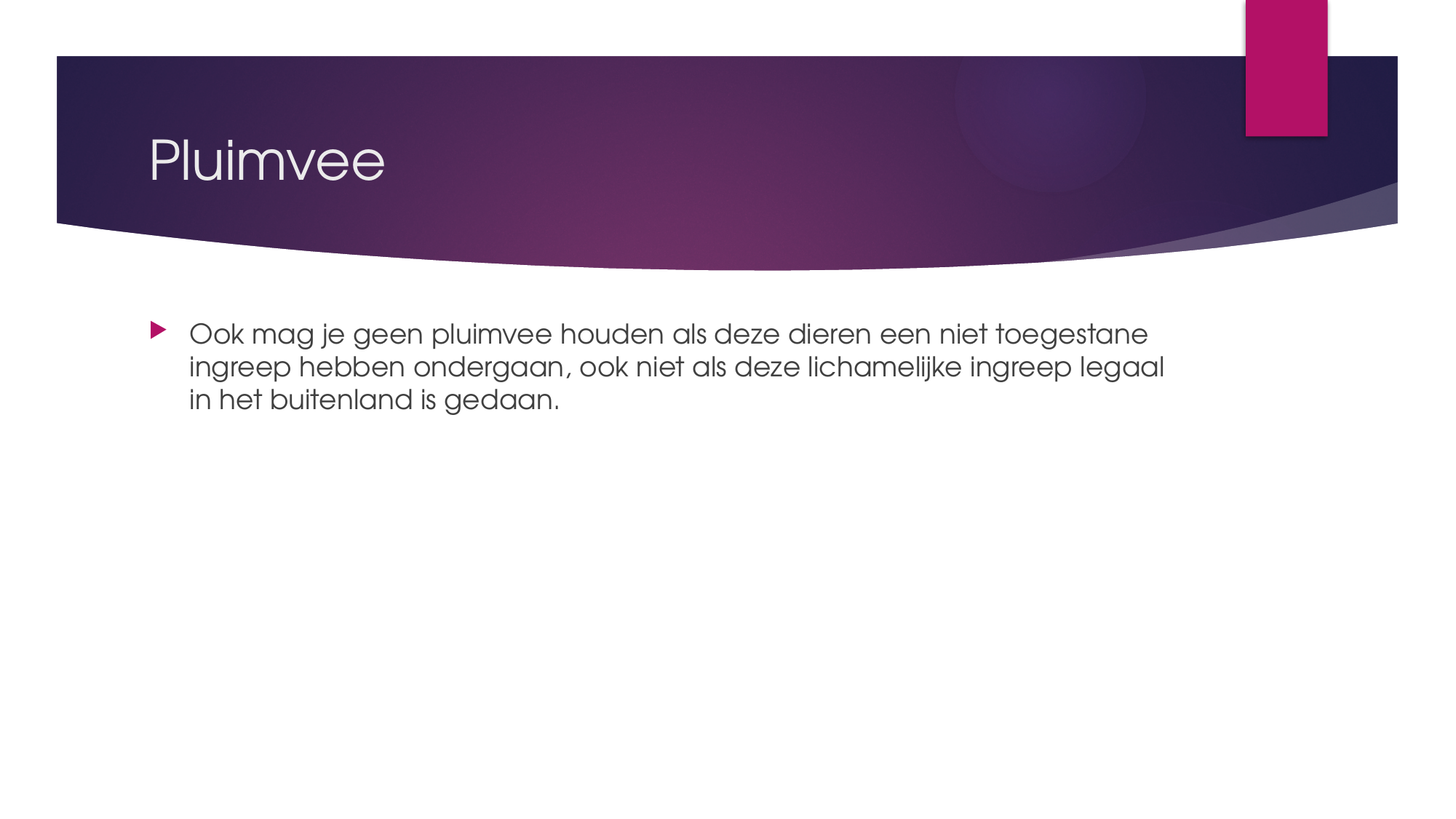

# Pluimvee
Ook mag je geen pluimvee houden als deze dieren een niet toegestane ingreep hebben ondergaan, ook niet als deze lichamelijke ingreep legaal in het buitenland is gedaan.